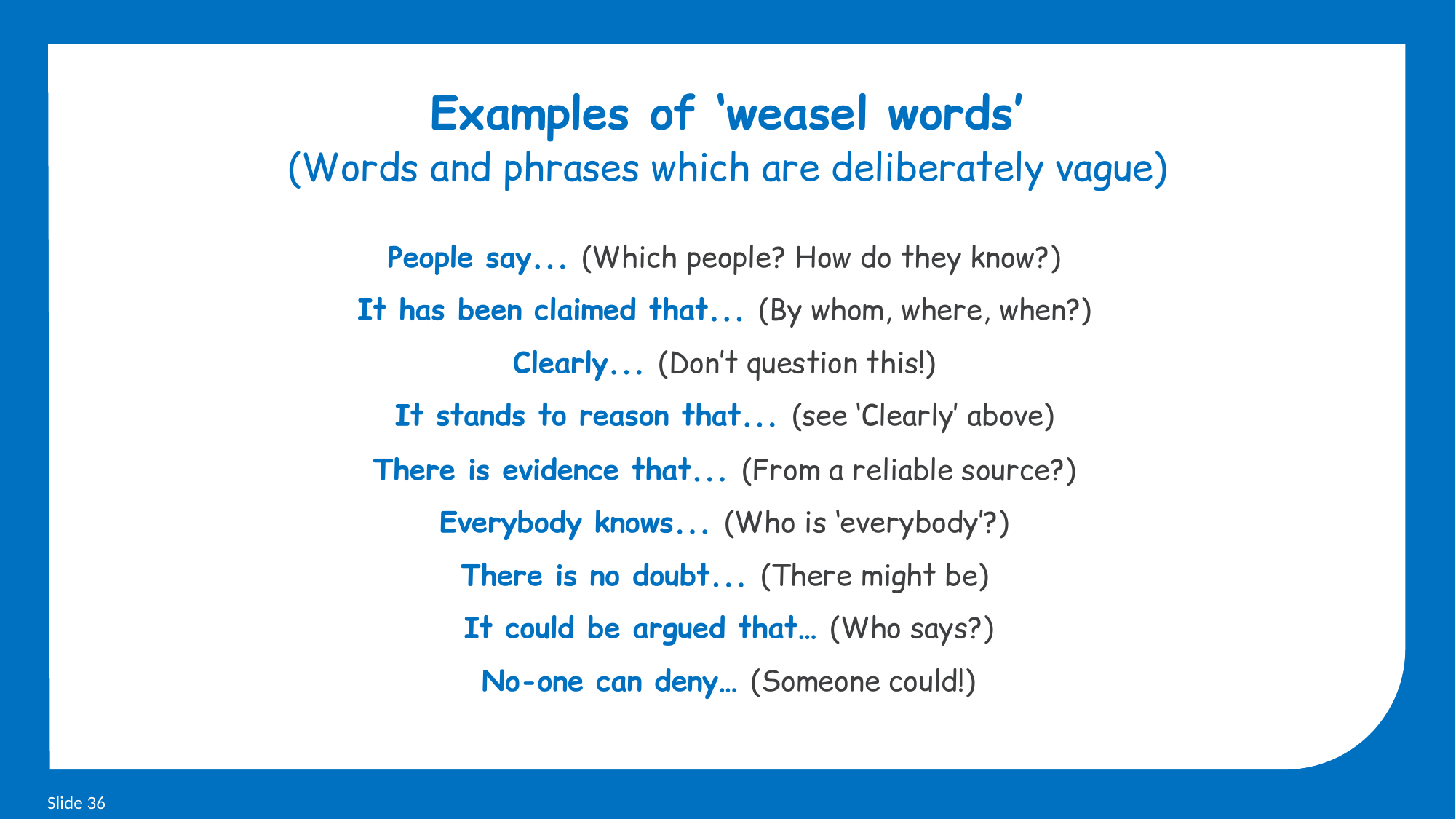

Examples of ‘weasel words’
(Words and phrases which are deliberately vague)
People say... (Which people? How do they know?)
It has been claimed that... (By whom, where, when?)
Clearly... (Don’t question this!)
It stands to reason that... (see ‘Clearly’ above)
There is evidence that... (From a reliable source?)
Everybody knows... (Who is ‘everybody’?)
There is no doubt... (There might be)
It could be argued that… (Who says?)
No-one can deny… (Someone could!)
Slide 36